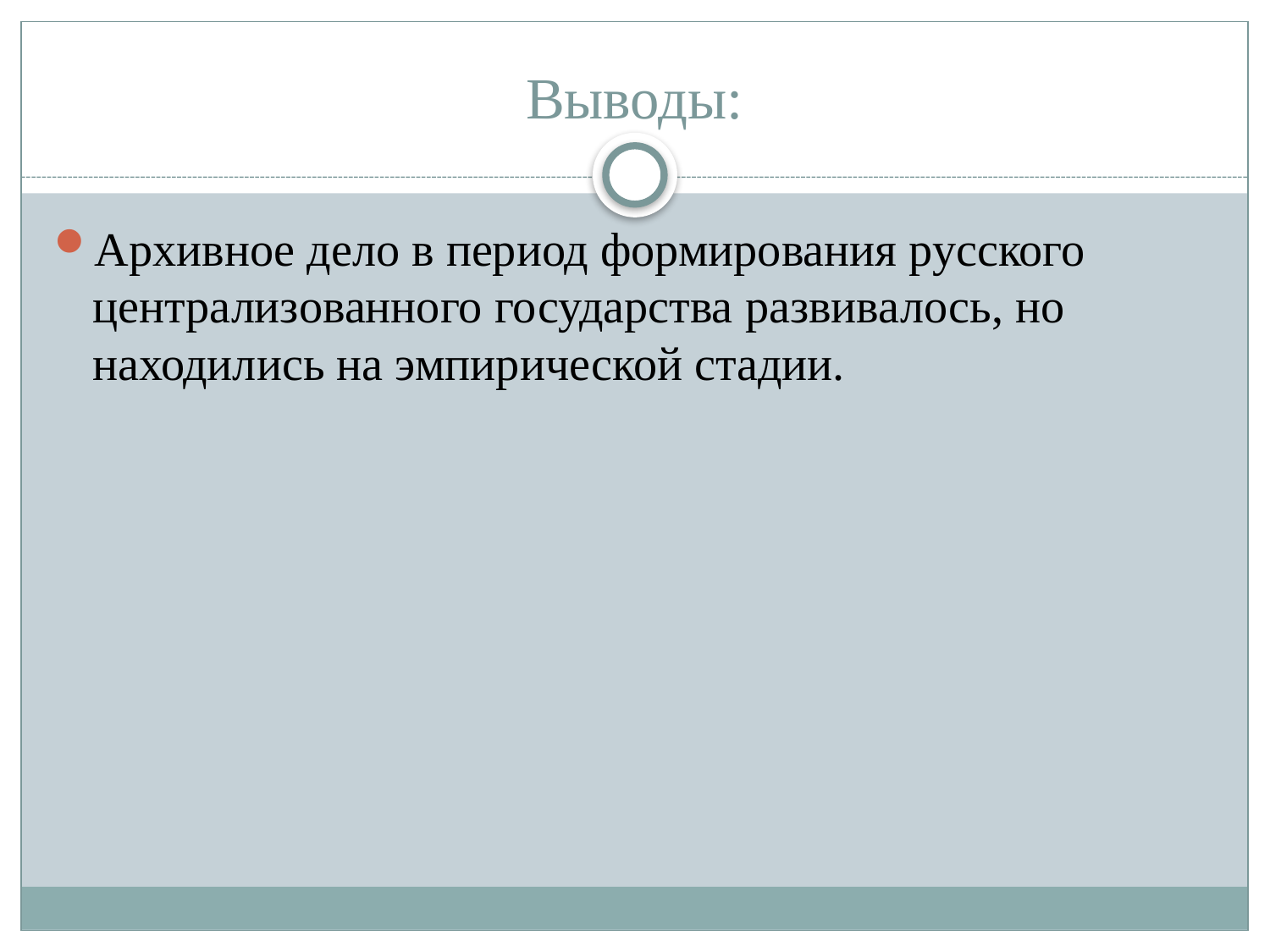

# Выводы:
Архивное дело в период формирования русского централизованного государства развивалось, но находились на эмпирической стадии.